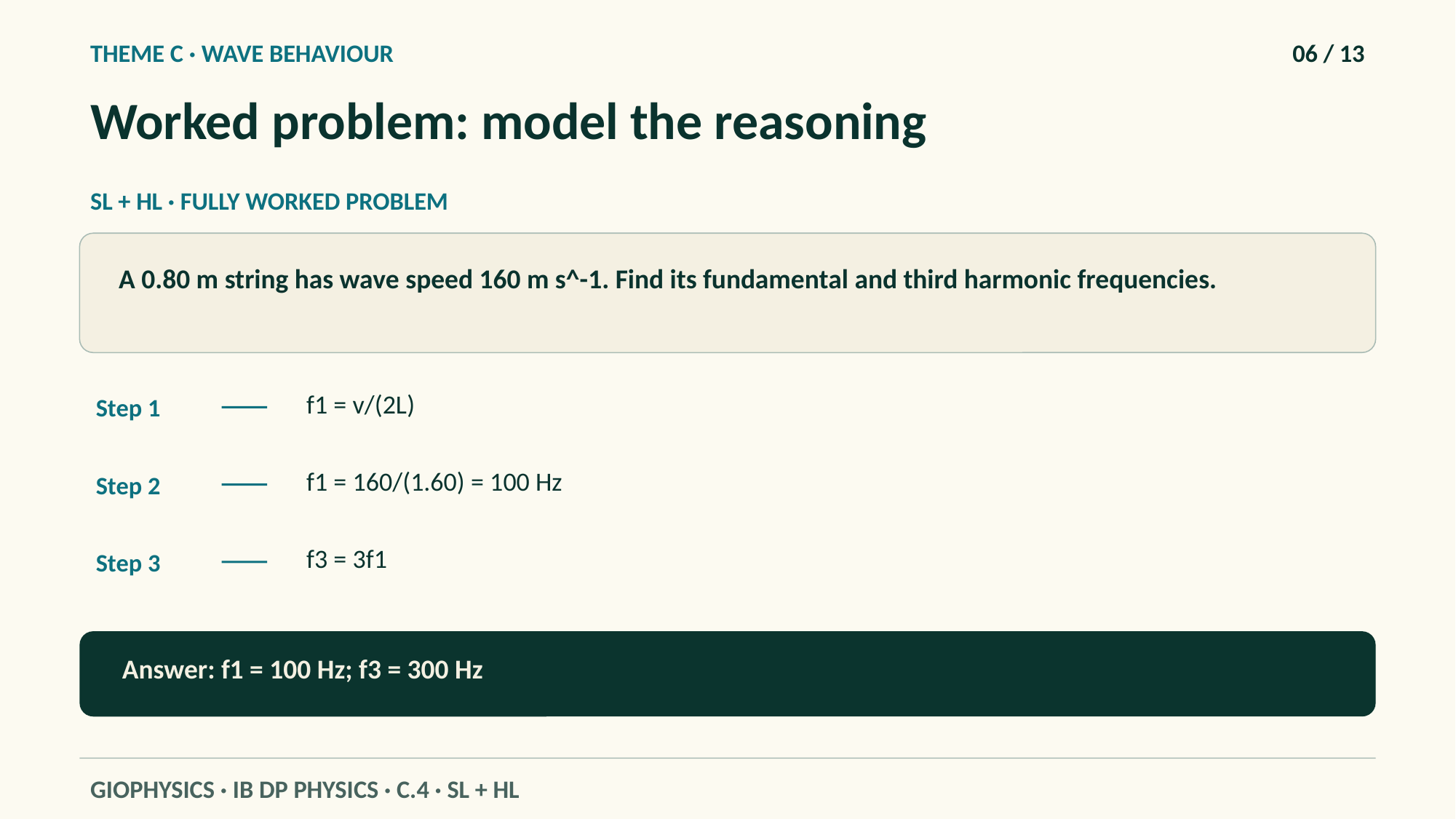

THEME C · WAVE BEHAVIOUR
06 / 13
Worked problem: model the reasoning
SL + HL · FULLY WORKED PROBLEM

A 0.80 m string has wave speed 160 m s^-1. Find its fundamental and third harmonic frequencies.
f1 = v/(2L)
Step 1

f1 = 160/(1.60) = 100 Hz
Step 2

f3 = 3f1
Step 3

Answer: f1 = 100 Hz; f3 = 300 Hz

GIOPHYSICS · IB DP PHYSICS · C.4 · SL + HL